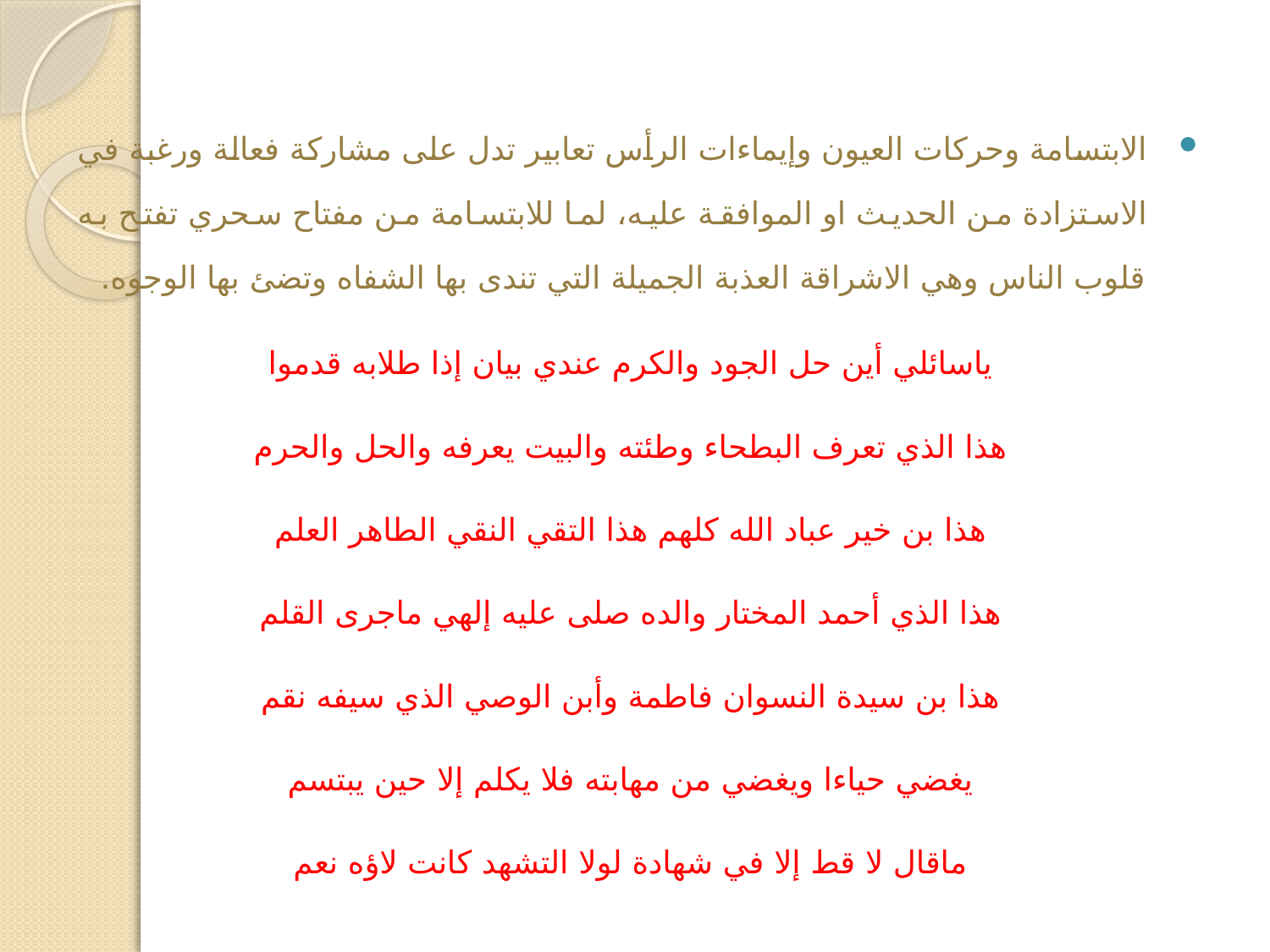

الابتسامة وحركات العيون وإيماءات الرأس تعابير تدل على مشاركة فعالة ورغبة في الاستزادة من الحديث او الموافقة عليه، لما للابتسامة من مفتاح سحري تفتح به قلوب الناس وهي الاشراقة العذبة الجميلة التي تندى بها الشفاه وتضئ بها الوجوه.

ياسائلي أين حل الجود والكرم عندي بيان إذا طلابه قدموا

هذا الذي تعرف البطحاء وطئته والبيت يعرفه والحل والحرم

هذا بن خير عباد الله كلهم هذا التقي النقي الطاهر العلم

هذا الذي أحمد المختار والده صلى عليه إلهي ماجرى القلم

هذا بن سيدة النسوان فاطمة وأبن الوصي الذي سيفه نقم

يغضي حياءا ويغضي من مهابته فلا يكلم إلا حين يبتسم

ماقال لا قط إلا في شهادة لولا التشهد كانت لاؤه نعم